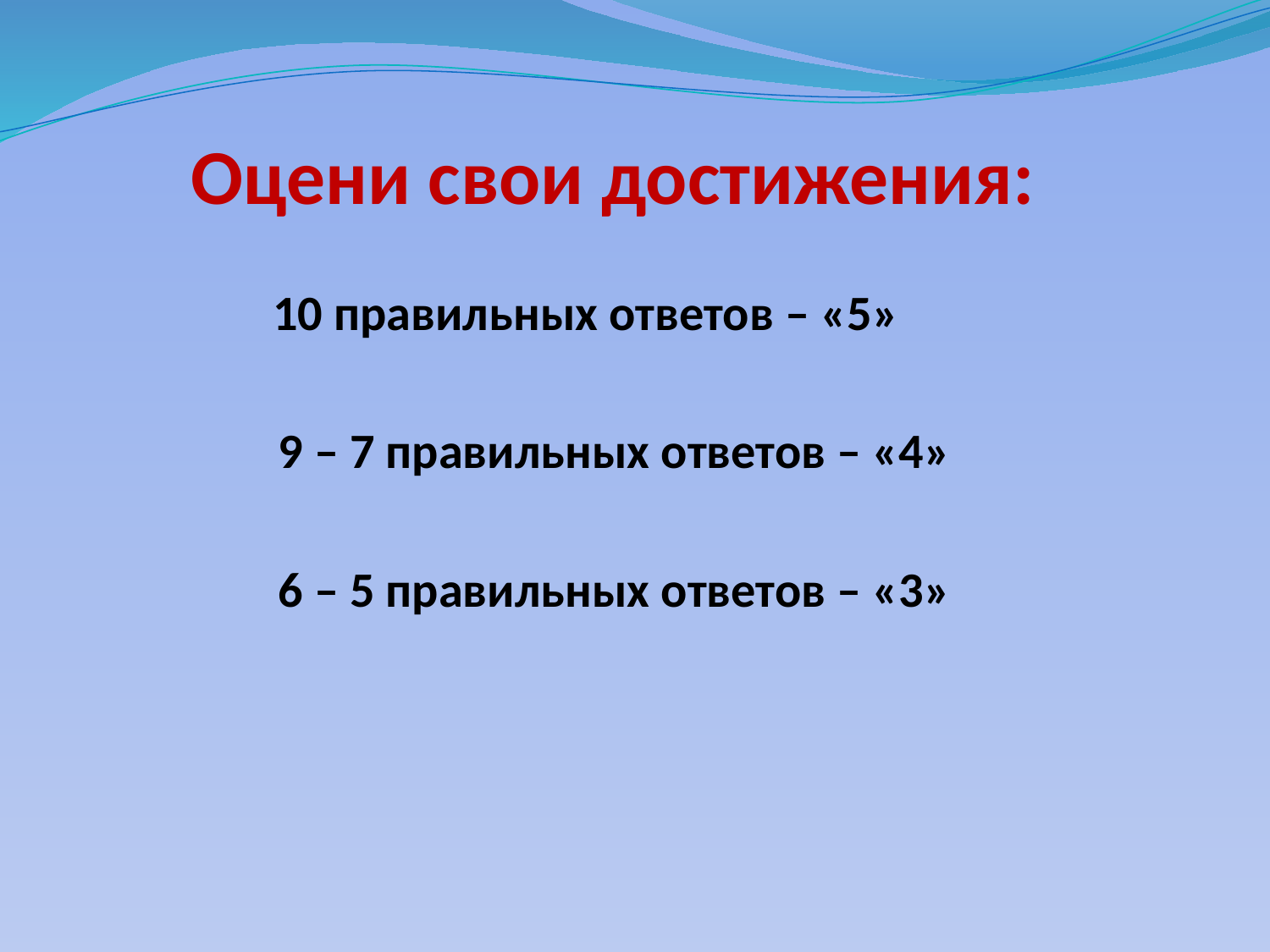

# Оцени свои достижения:
                   10 правильных ответов – «5»

                  9 – 7 правильных ответов – «4»

                  6 – 5 правильных ответов – «3»